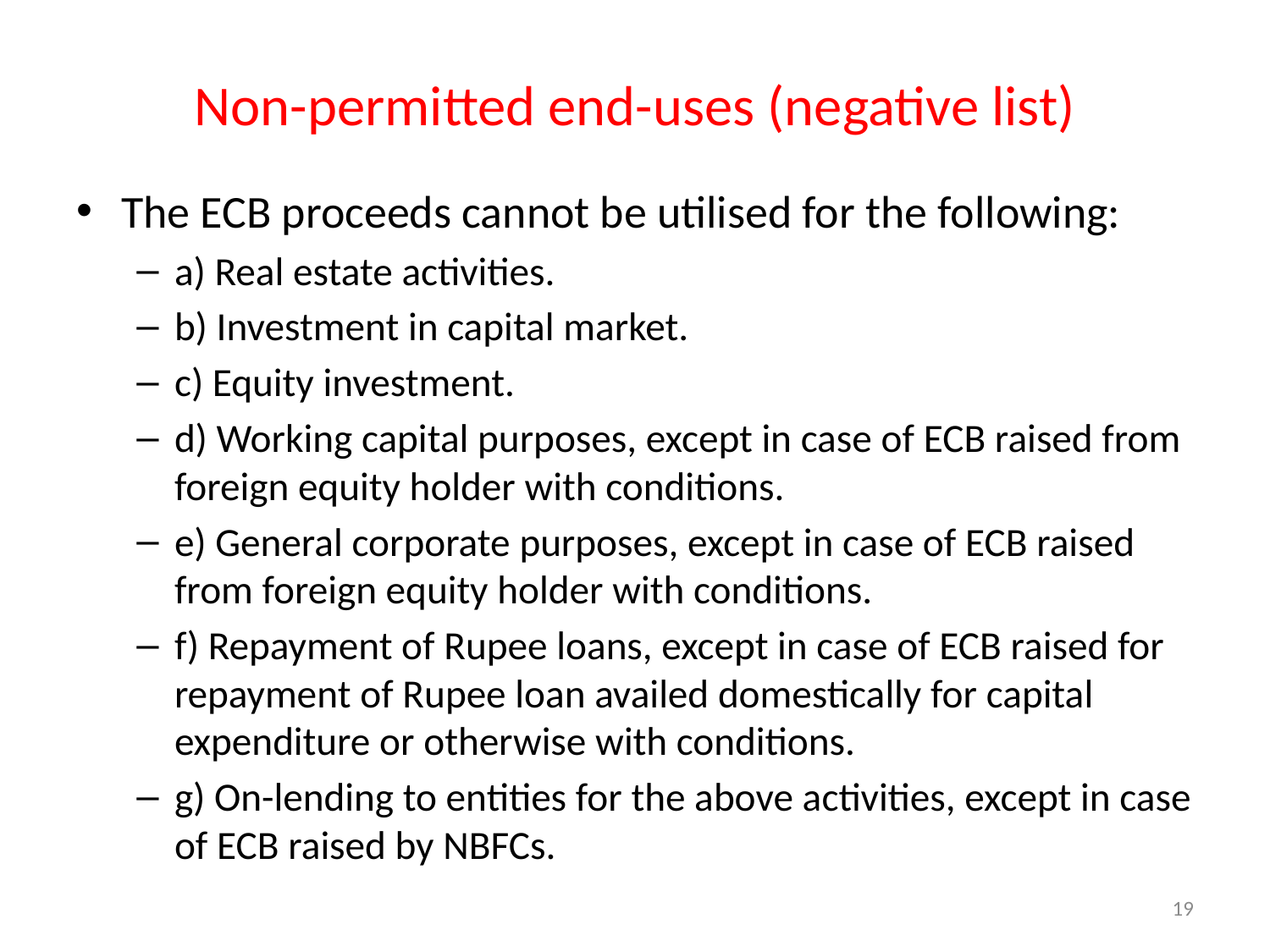

# Non-permitted end-uses (negative list)
The ECB proceeds cannot be utilised for the following:
a) Real estate activities.
b) Investment in capital market.
c) Equity investment.
d) Working capital purposes, except in case of ECB raised from foreign equity holder with conditions.
e) General corporate purposes, except in case of ECB raised from foreign equity holder with conditions.
f) Repayment of Rupee loans, except in case of ECB raised for repayment of Rupee loan availed domestically for capital expenditure or otherwise with conditions.
g) On-lending to entities for the above activities, except in case of ECB raised by NBFCs.

19